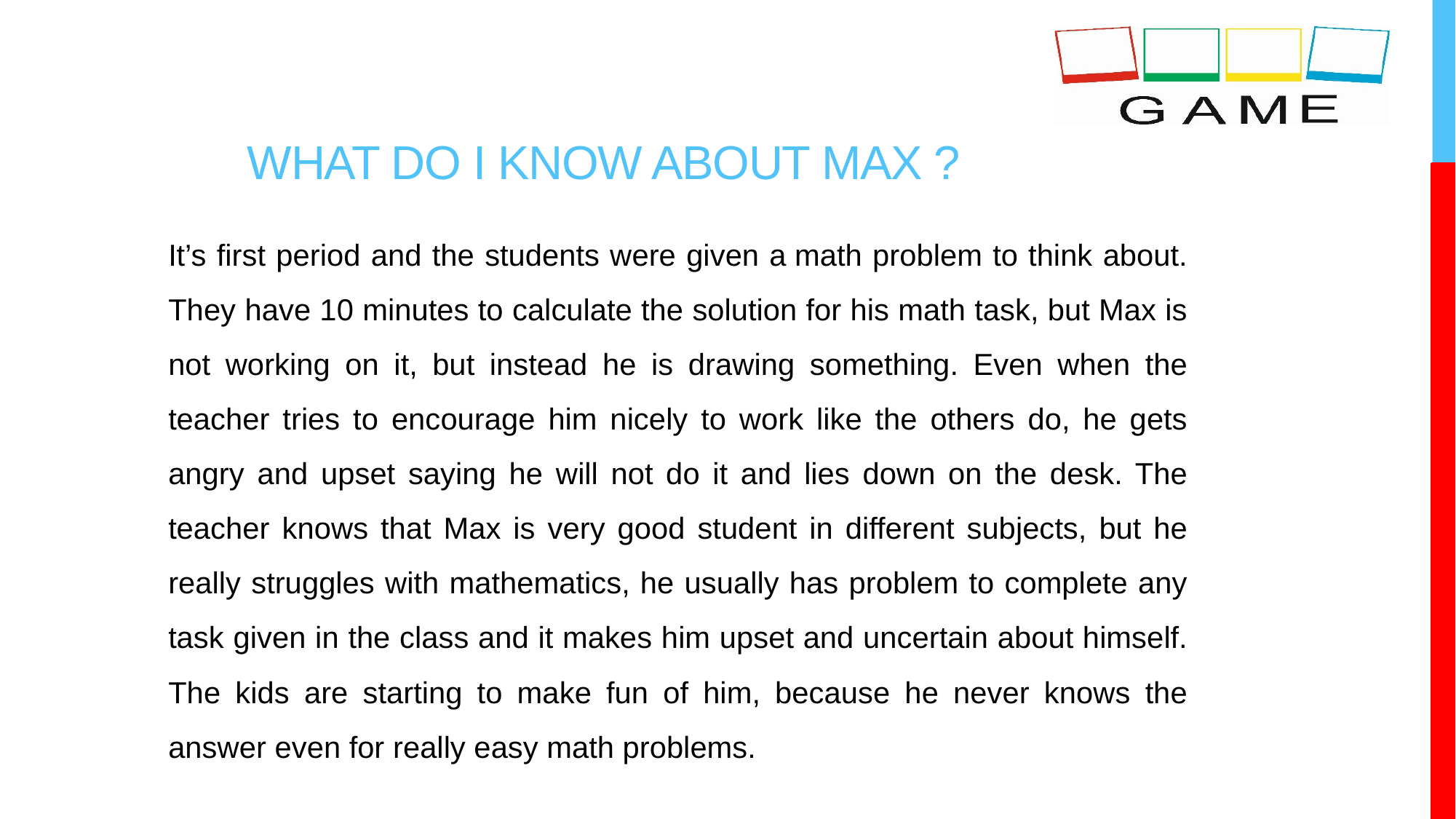

# What do i know about max ?
It’s first period and the students were given a math problem to think about. They have 10 minutes to calculate the solution for his math task, but Max is not working on it, but instead he is drawing something. Even when the teacher tries to encourage him nicely to work like the others do, he gets angry and upset saying he will not do it and lies down on the desk. The teacher knows that Max is very good student in different subjects, but he really struggles with mathematics, he usually has problem to complete any task given in the class and it makes him upset and uncertain about himself. The kids are starting to make fun of him, because he never knows the answer even for really easy math problems.